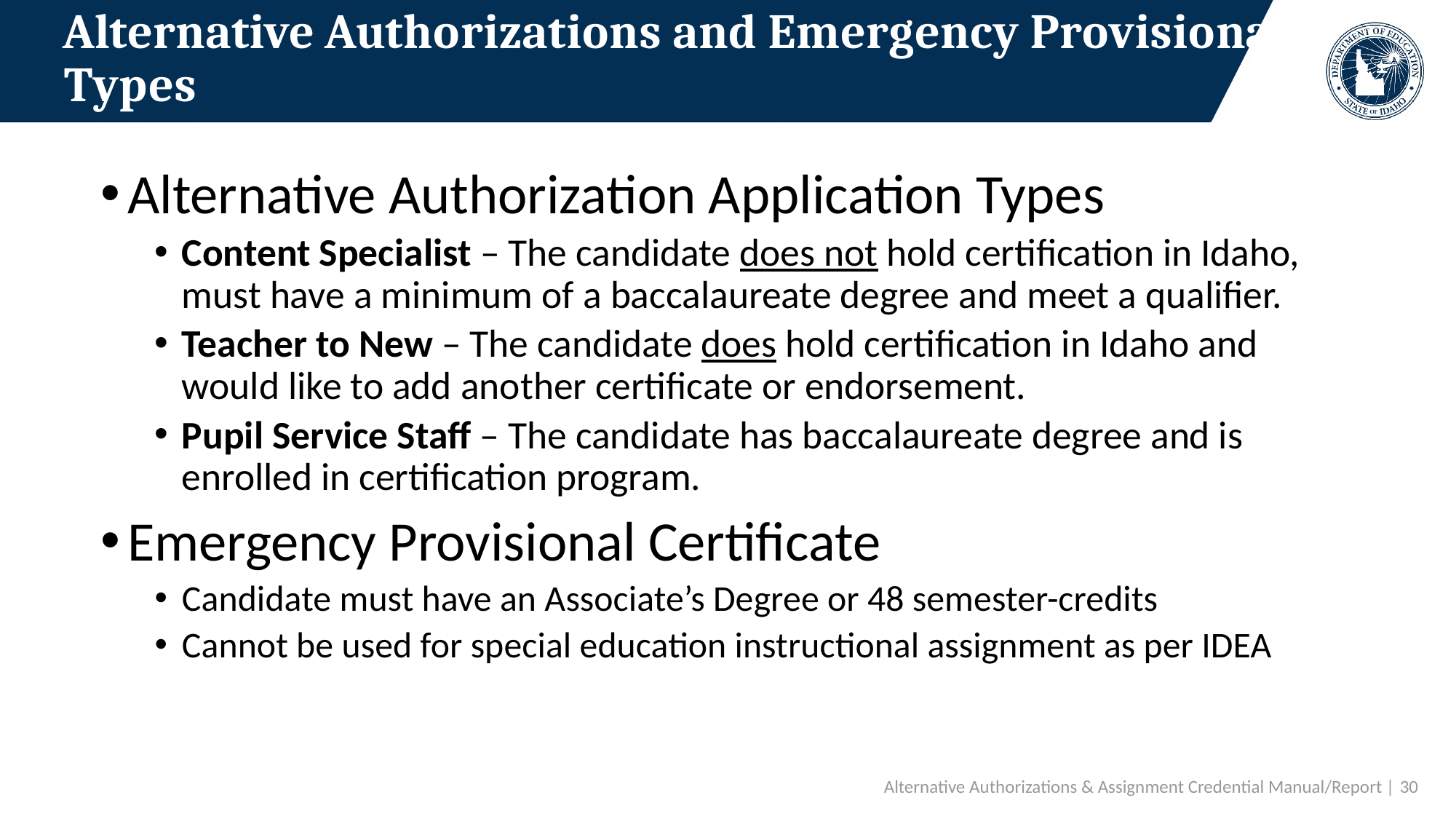

# Alternative Authorizations and Emergency Provisional Types
Alternative Authorization Application Types
Content Specialist – The candidate does not hold certification in Idaho, must have a minimum of a baccalaureate degree and meet a qualifier.
Teacher to New – The candidate does hold certification in Idaho and would like to add another certificate or endorsement.
Pupil Service Staff – The candidate has baccalaureate degree and is enrolled in certification program.
Emergency Provisional Certificate
Candidate must have an Associate’s Degree or 48 semester-credits
Cannot be used for special education instructional assignment as per IDEA
Alternative Authorizations & Assignment Credential Manual/Report | 30